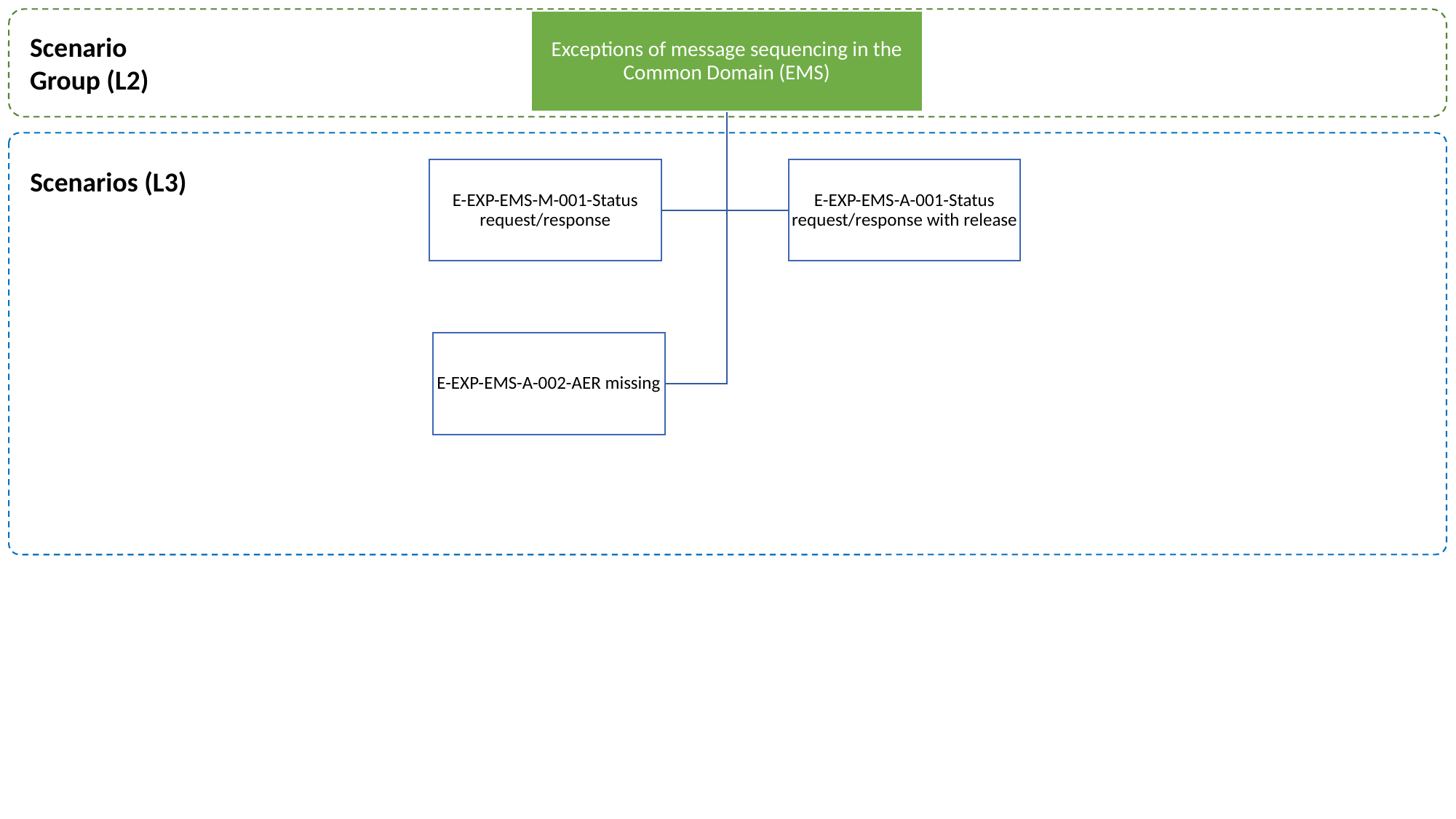

Exceptions of message sequencing in the Common Domain (EMS)
E-EXP-EMS-M-001-Status request/response
E-EXP-EMS-A-001-Status request/response with release
E-EXP-EMS-A-002-AER missing

Scenario Group (L2)

Scenarios (L3)